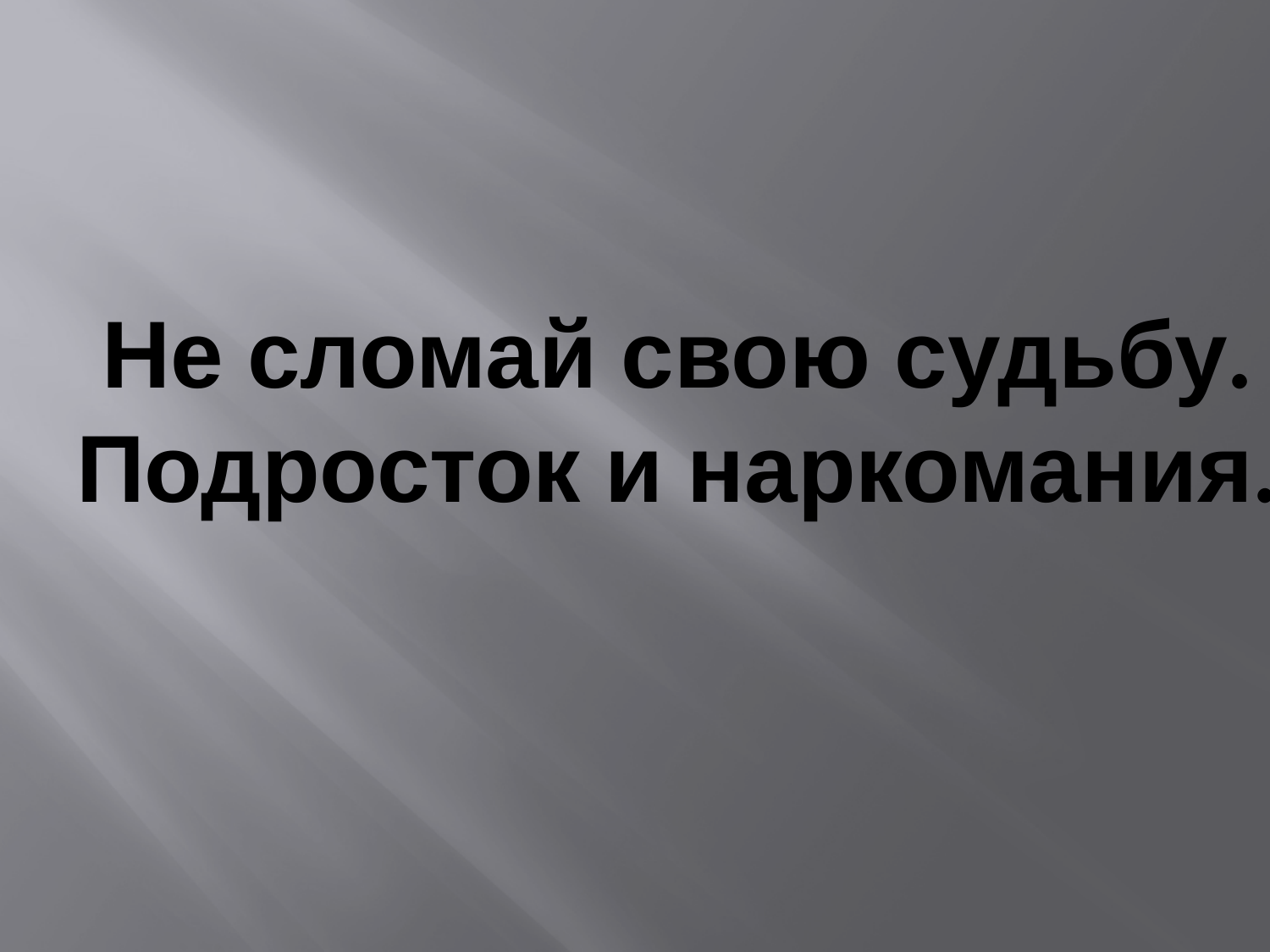

#
Не сломай свою судьбу.
Подросток и наркомания.